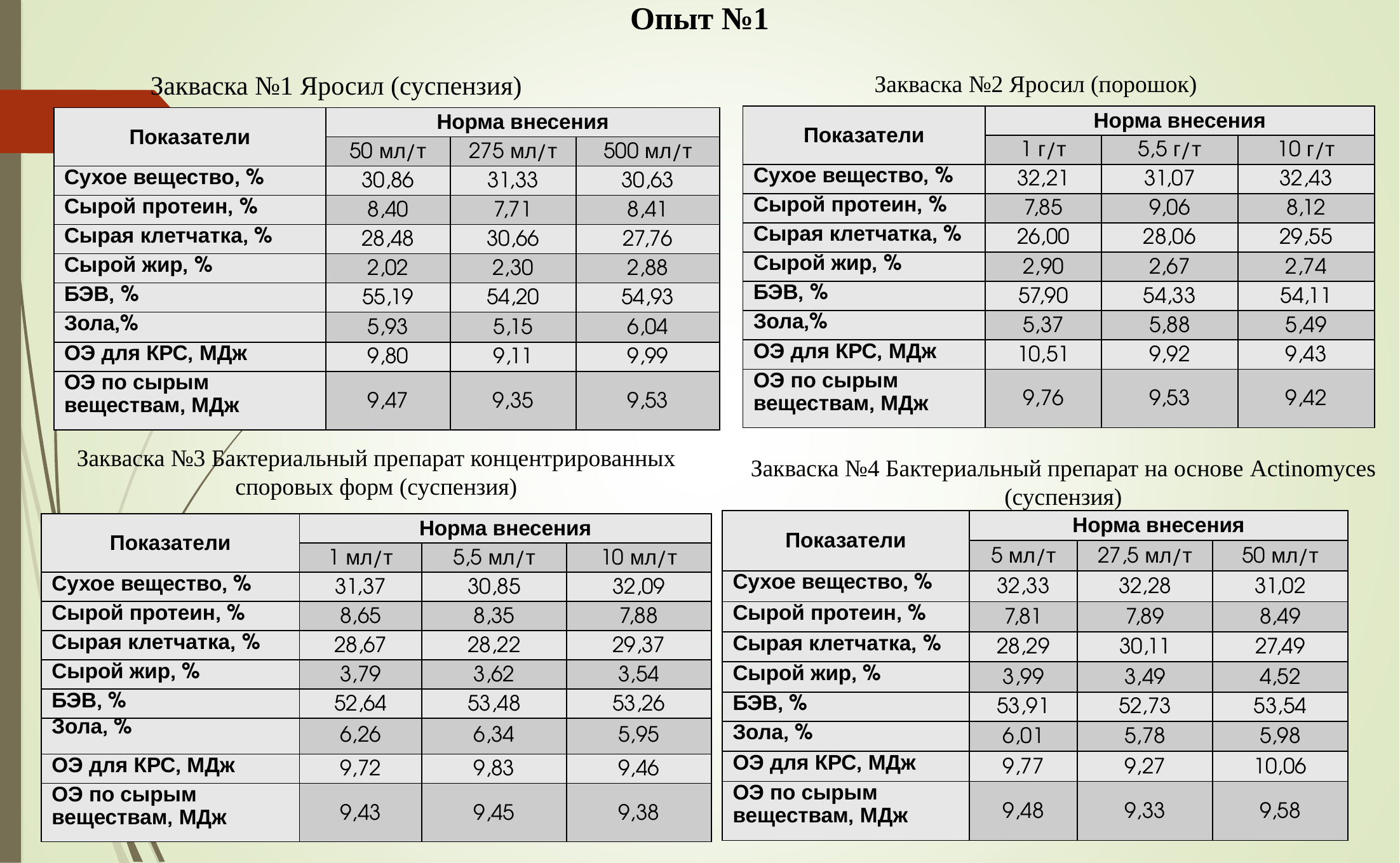

Опыт №1
Закваска №1 Яросил (суспензия)
Закваска №2 Яросил (порошок)
| Показатели | Норма внесения |  |  |
| --- | --- | --- | --- |
|  | 1 г/т | 5,5 г/т | 10 г/т |
| Сухое вещество, % | 32,21 | 31,07 | 32,43 |
| Сырой протеин, % | 7,85 | 9,06 | 8,12 |
| Сырая клетчатка, % | 26,00 | 28,06 | 29,55 |
| Сырой жир, % | 2,90 | 2,67 | 2,74 |
| БЭВ, % | 57,90 | 54,33 | 54,11 |
| Зола,% | 5,37 | 5,88 | 5,49 |
| ОЭ для КРС, МДж | 10,51 | 9,92 | 9,43 |
| ОЭ по сырым веществам, МДж | 9,76 | 9,53 | 9,42 |
| Показатели | Норма внесения |  |  |
| --- | --- | --- | --- |
|  | 50 мл/т | 275 мл/т | 500 мл/т |
| Сухое вещество, % | 30,86 | 31,33 | 30,63 |
| Сырой протеин, % | 8,40 | 7,71 | 8,41 |
| Сырая клетчатка, % | 28,48 | 30,66 | 27,76 |
| Сырой жир, % | 2,02 | 2,30 | 2,88 |
| БЭВ, % | 55,19 | 54,20 | 54,93 |
| Зола,% | 5,93 | 5,15 | 6,04 |
| ОЭ для КРС, МДж | 9,80 | 9,11 | 9,99 |
| ОЭ по сырым веществам, МДж | 9,47 | 9,35 | 9,53 |
Закваска №3 Бактериальный препарат концентрированных споровых форм (суспензия)
Закваска №4 Бактериальный препарат на основе Actinomyces (суспензия)
| Показатели | Норма внесения |  |  |
| --- | --- | --- | --- |
|  | 5 мл/т | 27,5 мл/т | 50 мл/т |
| Сухое вещество, % | 32,33 | 32,28 | 31,02 |
| Сырой протеин, % | 7,81 | 7,89 | 8,49 |
| Сырая клетчатка, % | 28,29 | 30,11 | 27,49 |
| Сырой жир, % | 3,99 | 3,49 | 4,52 |
| БЭВ, % | 53,91 | 52,73 | 53,54 |
| Зола, % | 6,01 | 5,78 | 5,98 |
| ОЭ для КРС, МДж | 9,77 | 9,27 | 10,06 |
| ОЭ по сырым веществам, МДж | 9,48 | 9,33 | 9,58 |
| Показатели | Норма внесения |  |  |
| --- | --- | --- | --- |
|  | 1 мл/т | 5,5 мл/т | 10 мл/т |
| Сухое вещество, % | 31,37 | 30,85 | 32,09 |
| Сырой протеин, % | 8,65 | 8,35 | 7,88 |
| Сырая клетчатка, % | 28,67 | 28,22 | 29,37 |
| Сырой жир, % | 3,79 | 3,62 | 3,54 |
| БЭВ, % | 52,64 | 53,48 | 53,26 |
| Зола, % | 6,26 | 6,34 | 5,95 |
| ОЭ для КРС, МДж | 9,72 | 9,83 | 9,46 |
| ОЭ по сырым веществам, МДж | 9,43 | 9,45 | 9,38 |